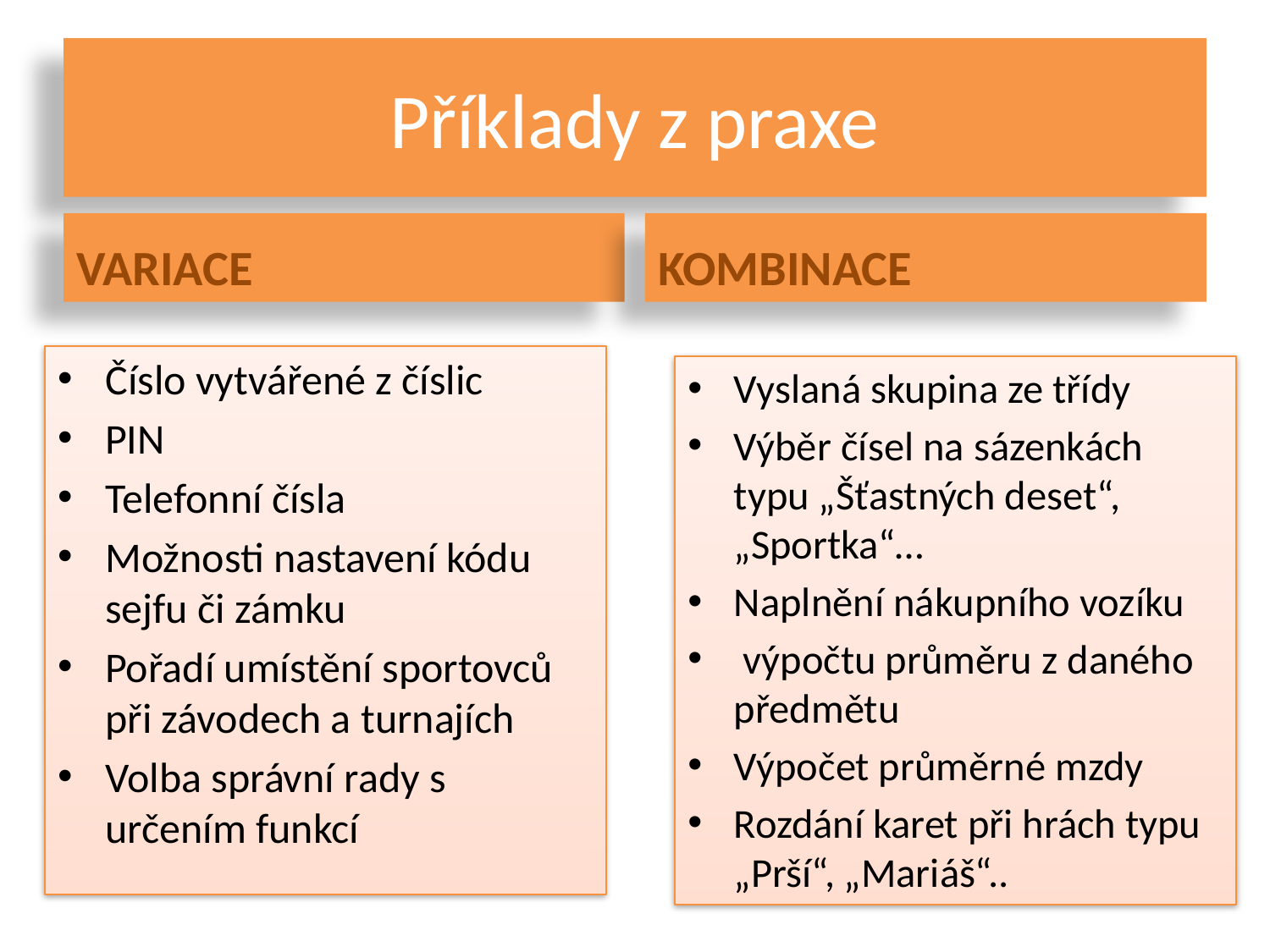

# Příklady z praxe
VARIACE
KOMBINACE
Číslo vytvářené z číslic
PIN
Telefonní čísla
Možnosti nastavení kódu sejfu či zámku
Pořadí umístění sportovců při závodech a turnajích
Volba správní rady s určením funkcí

Vyslaná skupina ze třídy
Výběr čísel na sázenkách typu „Šťastných deset“, „Sportka“…
Naplnění nákupního vozíku
 výpočtu průměru z daného předmětu
Výpočet průměrné mzdy
Rozdání karet při hrách typu „Prší“, „Mariáš“..